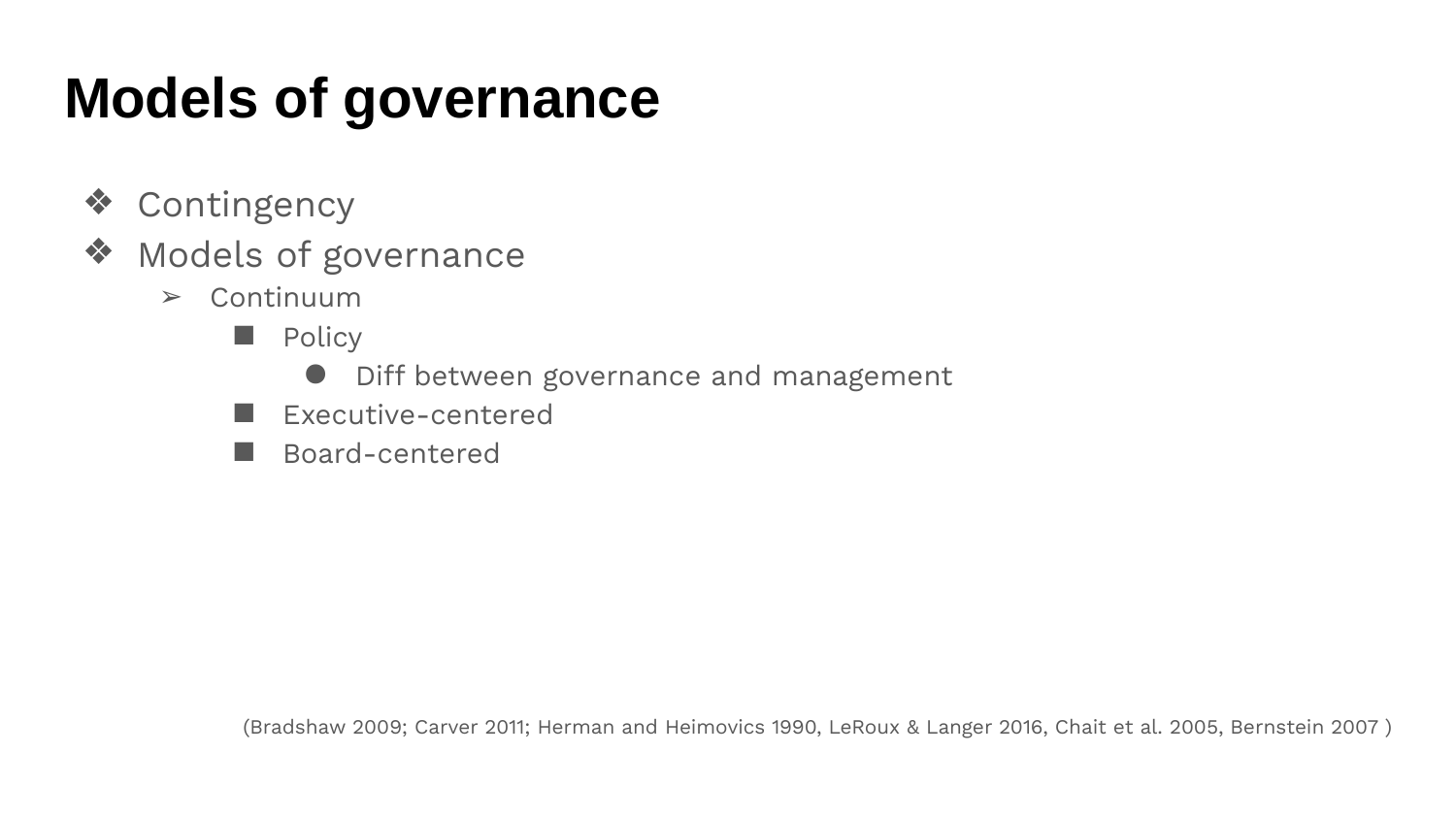

# Models of governance
Contingency
Models of governance
Continuum
Policy
Diff between governance and management
Executive-centered
Board-centered

(Bradshaw 2009; Carver 2011; Herman and Heimovics 1990, LeRoux & Langer 2016, Chait et al. 2005, Bernstein 2007 )